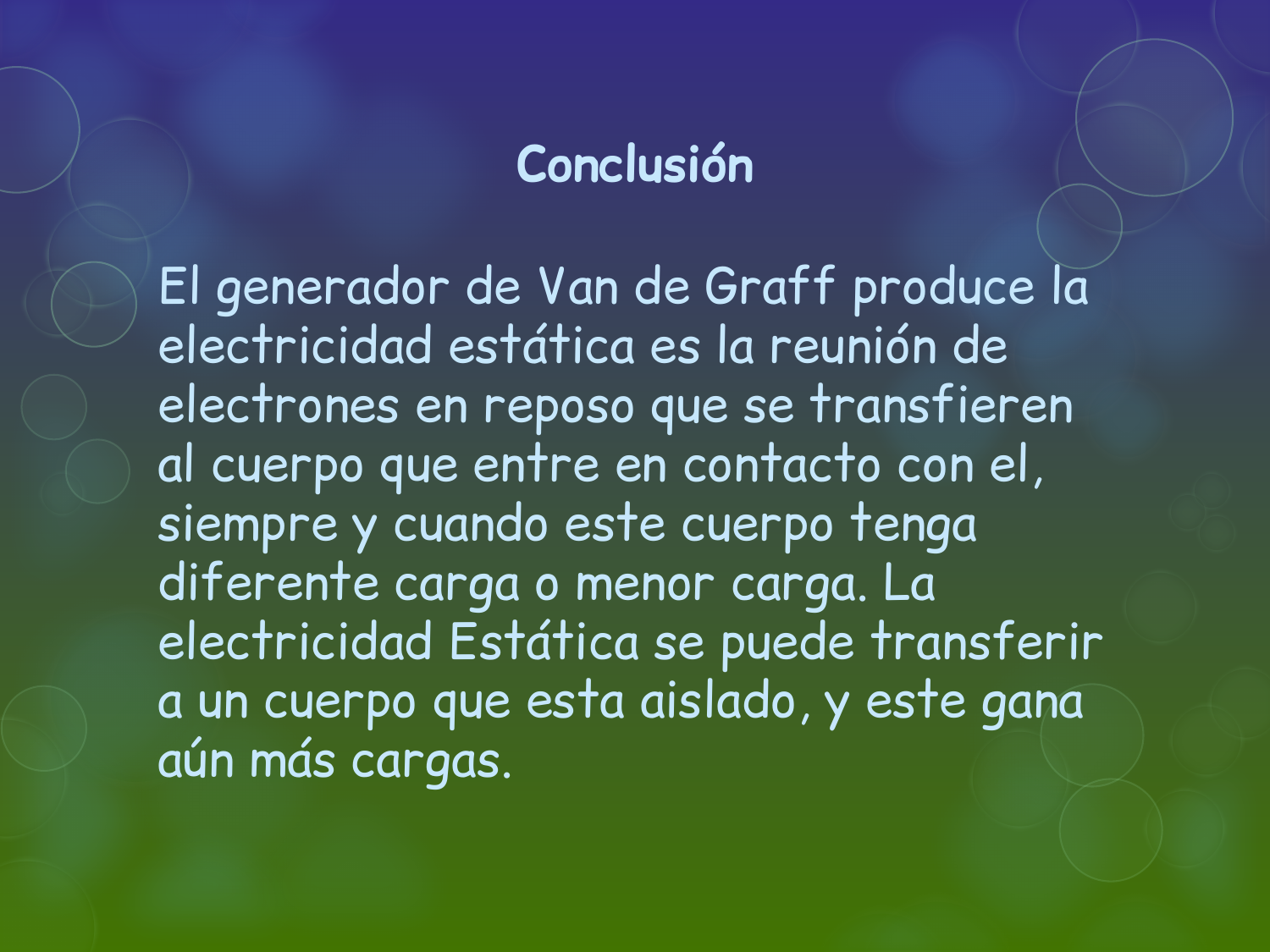

Conclusión
El generador de Van de Graff produce la electricidad estática es la reunión de electrones en reposo que se transfieren al cuerpo que entre en contacto con el, siempre y cuando este cuerpo tenga diferente carga o menor carga. La electricidad Estática se puede transferir a un cuerpo que esta aislado, y este gana aún más cargas.